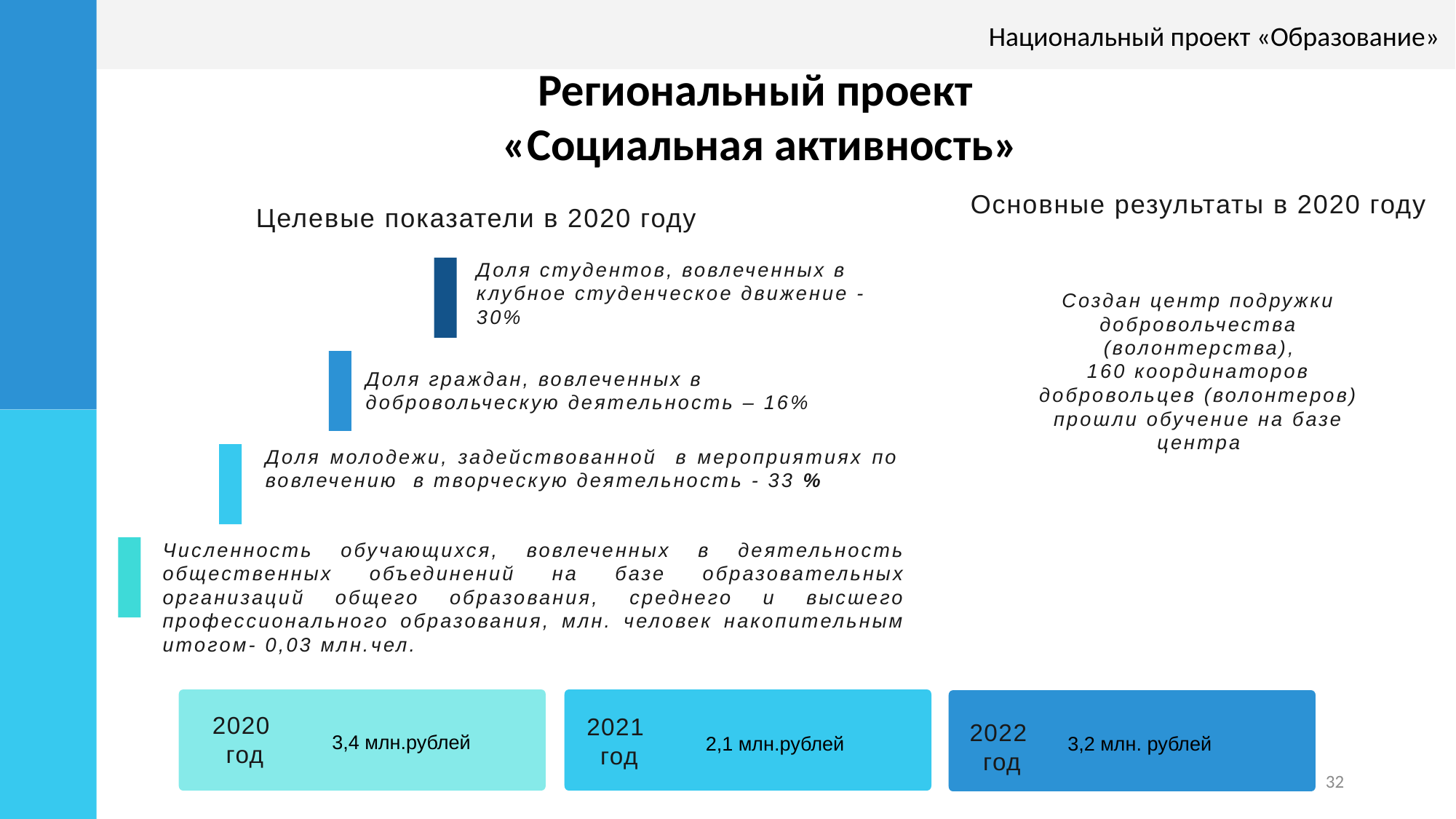

Национальный проект «Образование»
Региональный проект
«Социальная активность»
Основные результаты в 2020 году
Целевые показатели в 2020 году
Доля студентов, вовлеченных в клубное студенческое движение - 30%

Доля граждан, вовлеченных в добровольческую деятельность – 16%
Доля молодежи, задействованной  в мероприятиях по вовлечению  в творческую деятельность - 33 %

Численность обучающихся, вовлеченных в деятельность общественных объединений на базе образовательных организаций общего образования, среднего и высшего профессионального образования, млн. человек накопительным итогом- 0,03 млн.чел.

Создан центр подружки добровольчества (волонтерства),
160 координаторов добровольцев (волонтеров) прошли обучение на базе центра

2020
год
2021
год
2022
год
3,4 млн.рублей
3,2 млн. рублей
2,1 млн.рублей
32